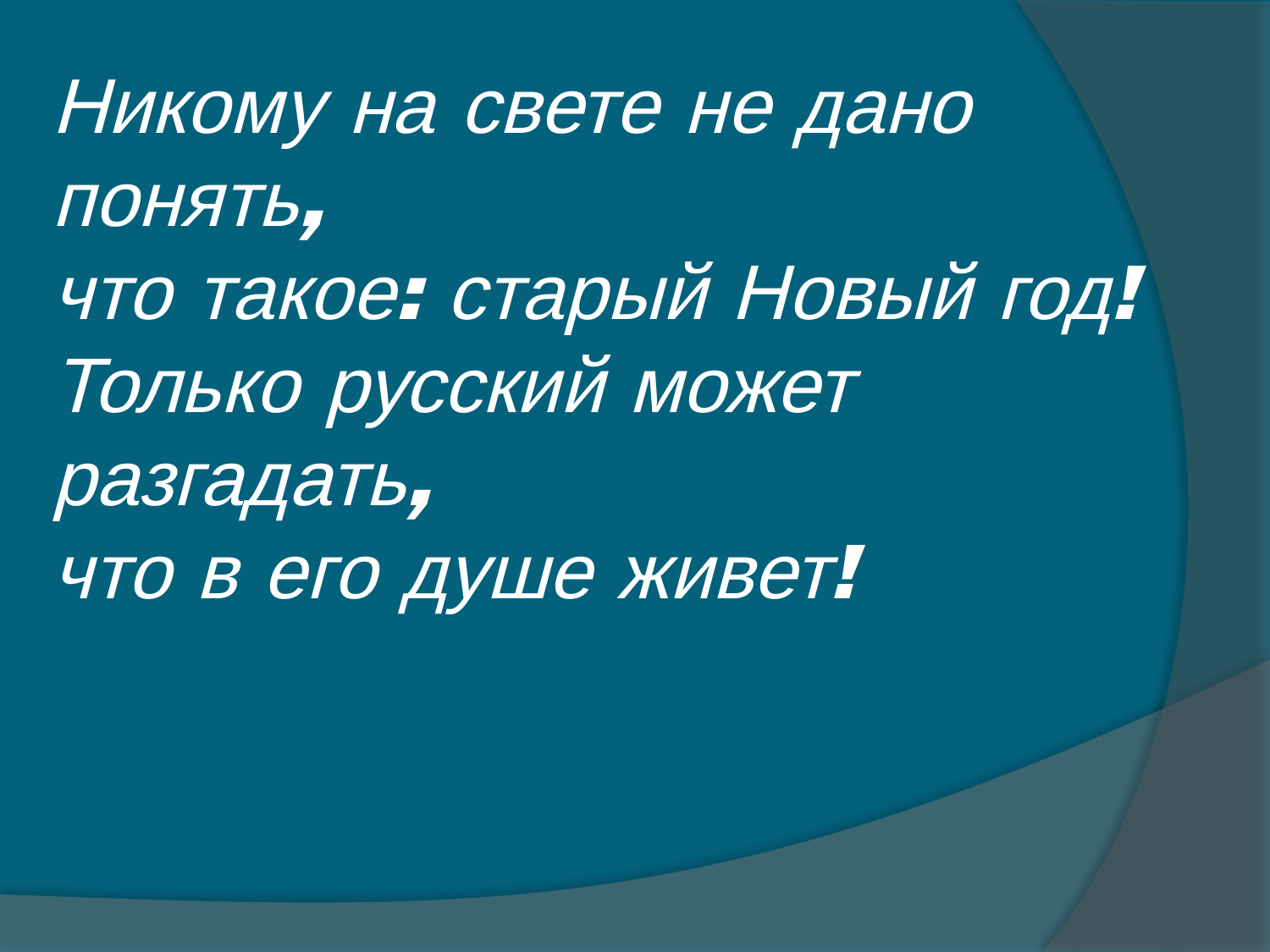

Никому на свете не дано понять,
что такое: старый Новый год!
Только русский может разгадать,
что в его душе живет!